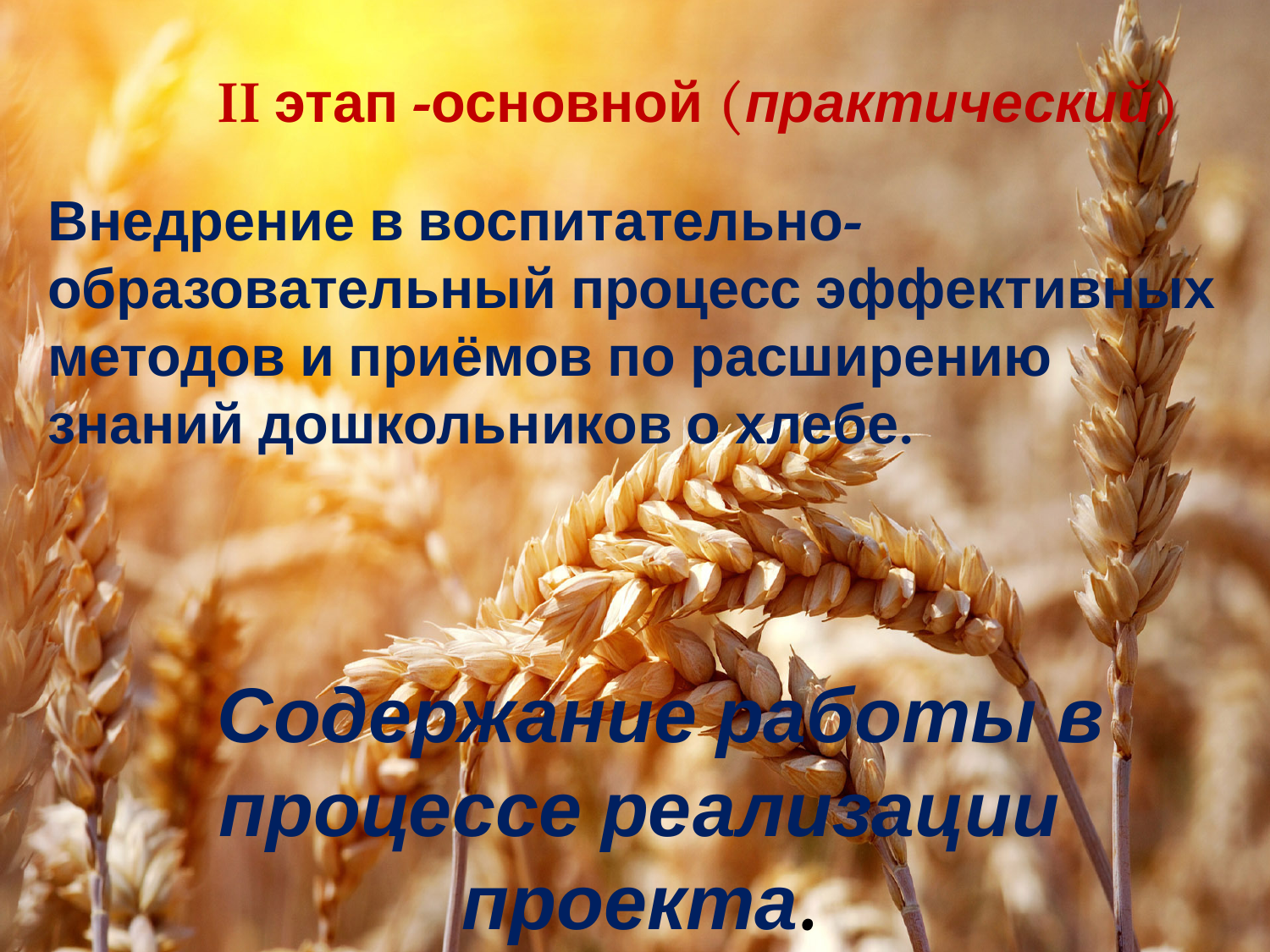

II этап -основной (практический)
Внедрение в воспитательно-образовательный процесс эффективных методов и приёмов по расширению знаний дошкольников о хлебе.

  Содержание работы в процессе реализации проекта.